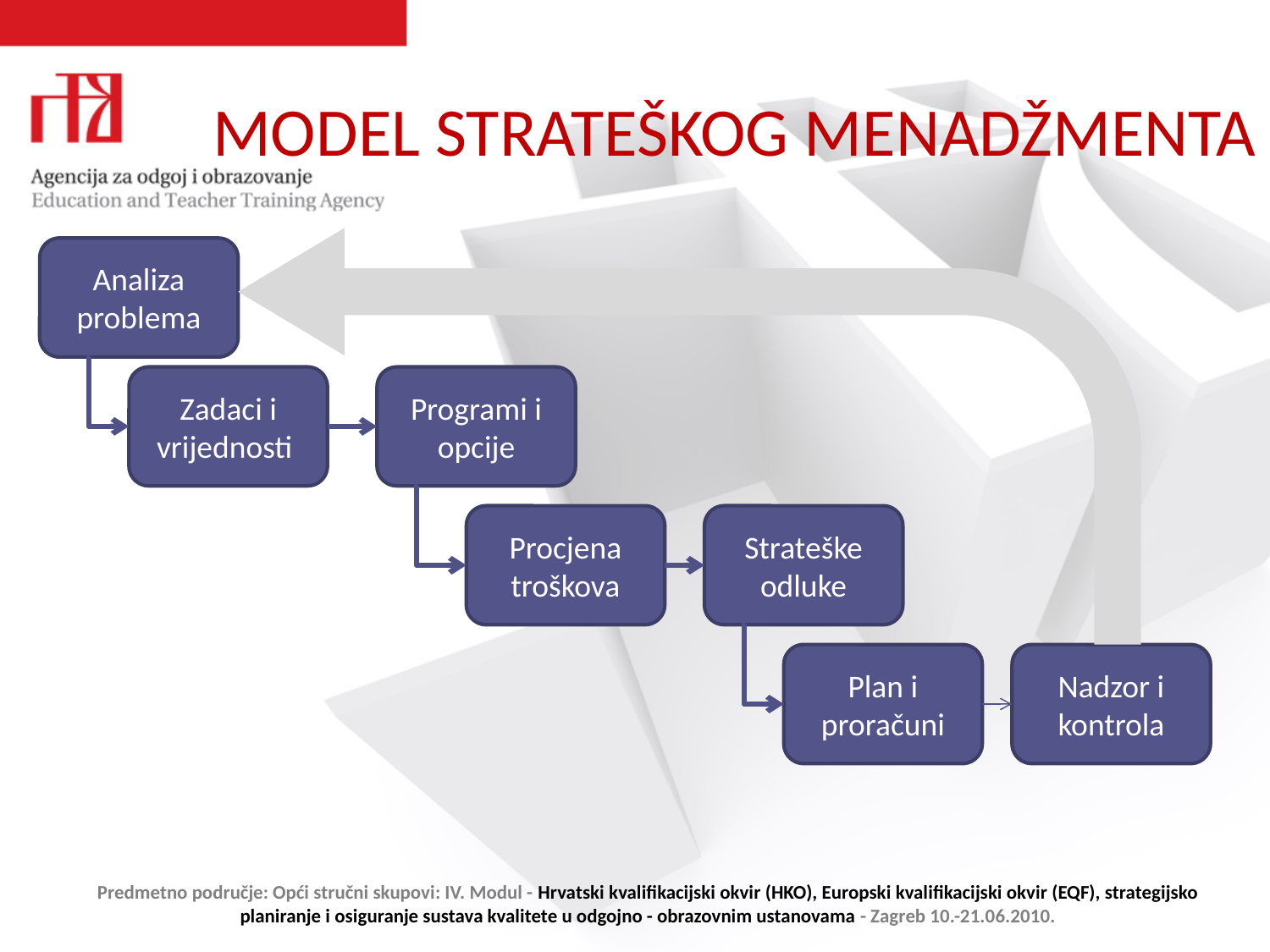

# MODEL STRATEŠKOG MENADŽMENTA

Analiza problema
Zadaci i vrijednosti
Programi i opcije
Procjena troškova
Strateške odluke
Plan i proračuni
Nadzor i kontrola